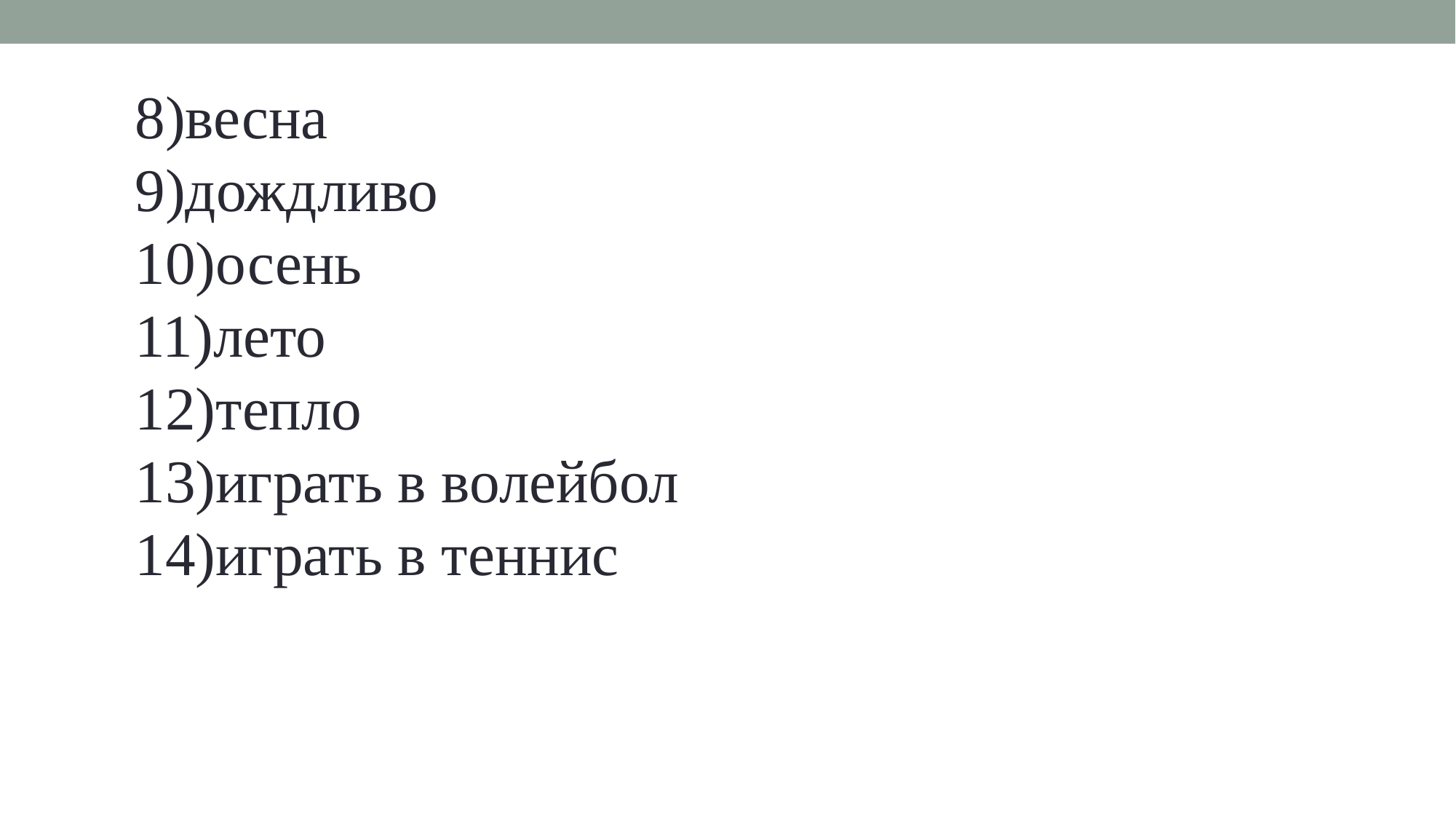

8)весна
9)дождливо
10)осень
11)лето
12)тепло
13)играть в волейбол
14)играть в теннис